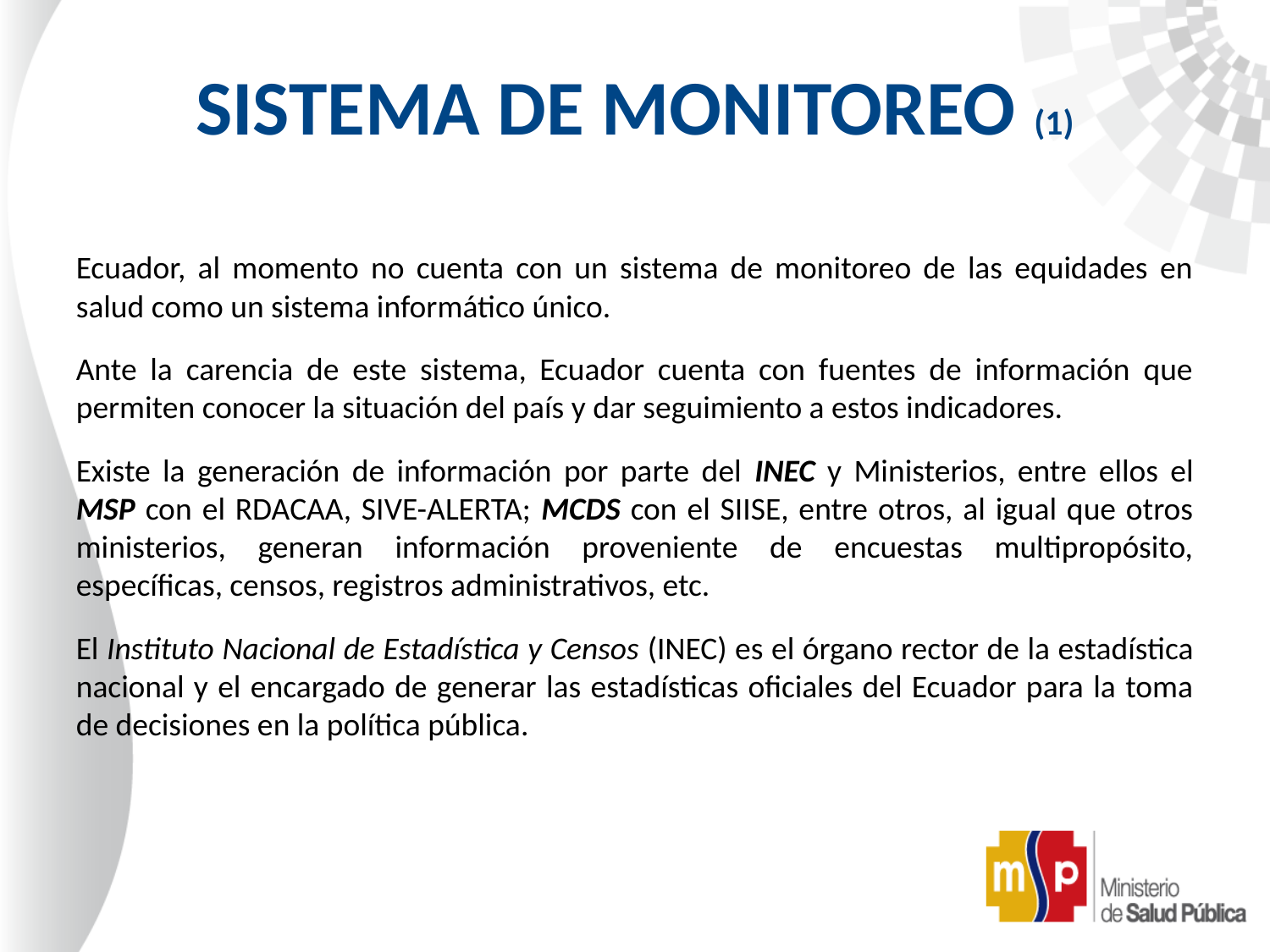

# SISTEMA DE MONITOREO (1)
Ecuador, al momento no cuenta con un sistema de monitoreo de las equidades en salud como un sistema informático único.
Ante la carencia de este sistema, Ecuador cuenta con fuentes de información que permiten conocer la situación del país y dar seguimiento a estos indicadores.
Existe la generación de información por parte del INEC y Ministerios, entre ellos el MSP con el RDACAA, SIVE-ALERTA; MCDS con el SIISE, entre otros, al igual que otros ministerios, generan información proveniente de encuestas multipropósito, específicas, censos, registros administrativos, etc.
El Instituto Nacional de Estadística y Censos (INEC) es el órgano rector de la estadística nacional y el encargado de generar las estadísticas oficiales del Ecuador para la toma de decisiones en la política pública.